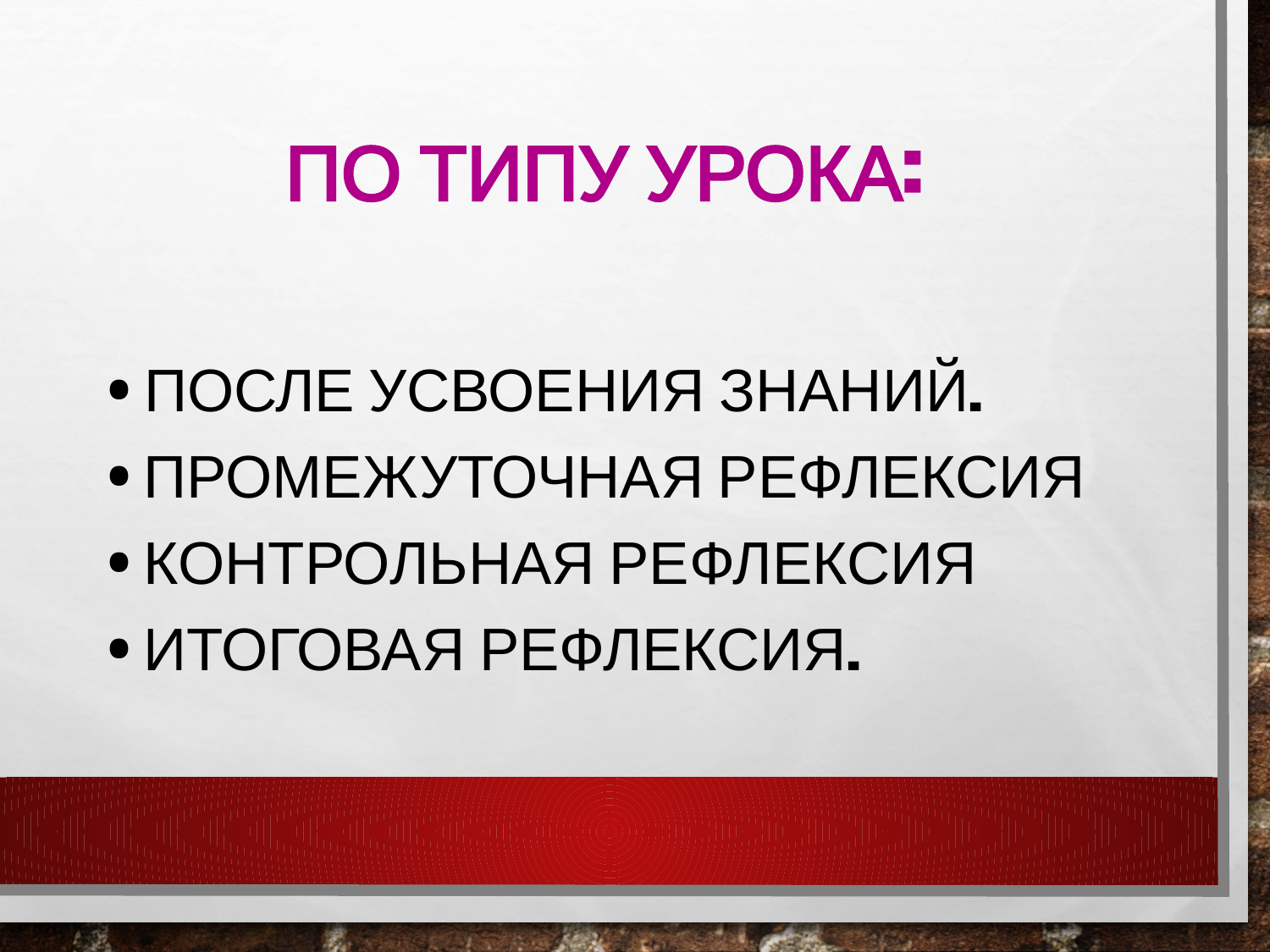

# По типу урока:
• После усвоения знаний.
• Промежуточная рефлексия
• Контрольная рефлексия
• Итоговая рефлексия.